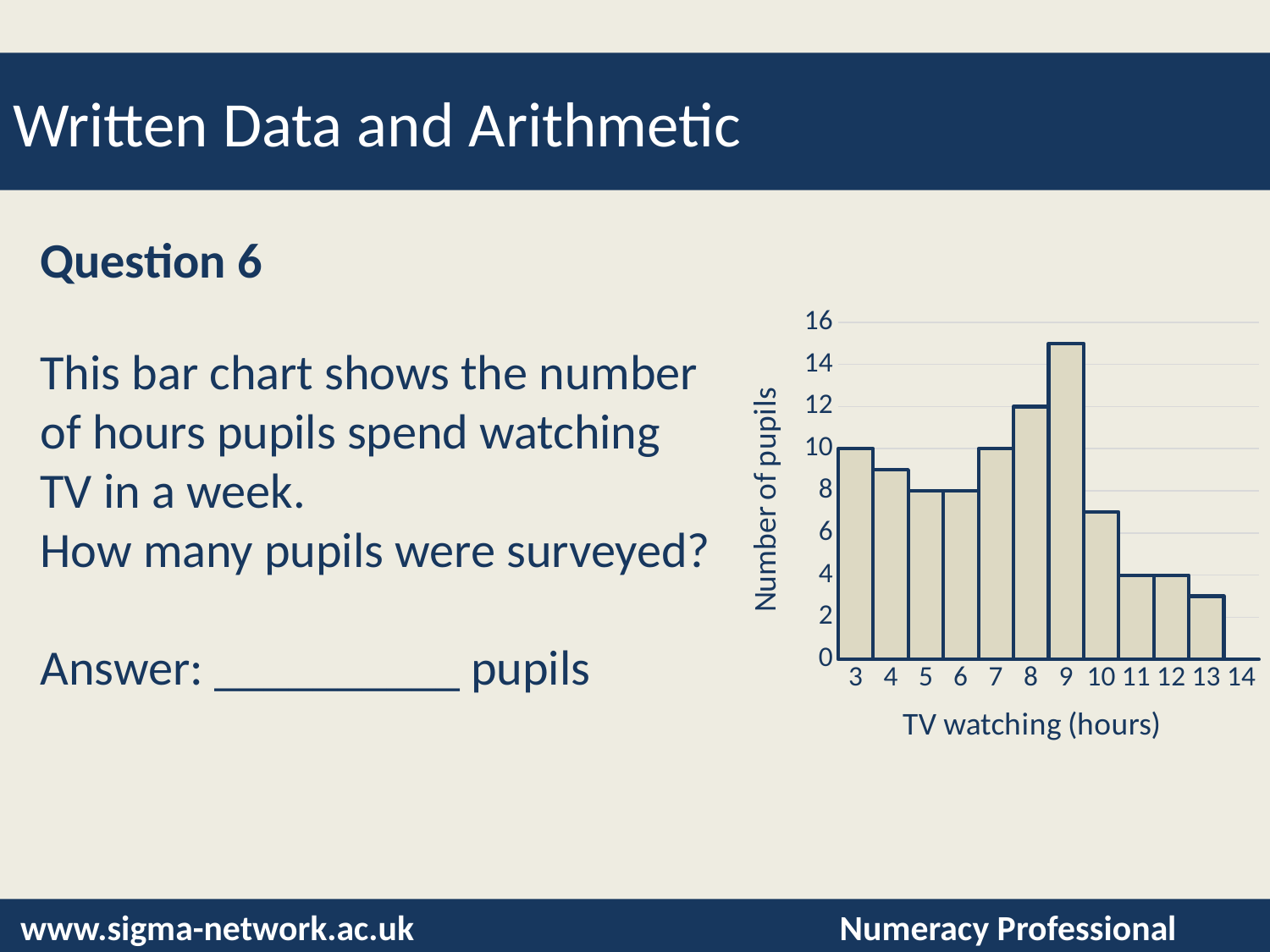

# Written Data and Arithmetic
Question 6
This bar chart shows the number
of hours pupils spend watching TV in a week.
How many pupils were surveyed?

Answer: __________ pupils

### Chart

| Category | Number of pupils |
|---|---|
| 3 | 10.0 |
| 4 | 9.0 |
| 5 | 8.0 |
| 6 | 8.0 |
| 7 | 10.0 |
| 8 | 12.0 |
| 9 | 15.0 |
| 10 | 7.0 |
| 11 | 4.0 |
| 12 | 4.0 |
| 13 | 3.0 |
| 14 | 0.0 |